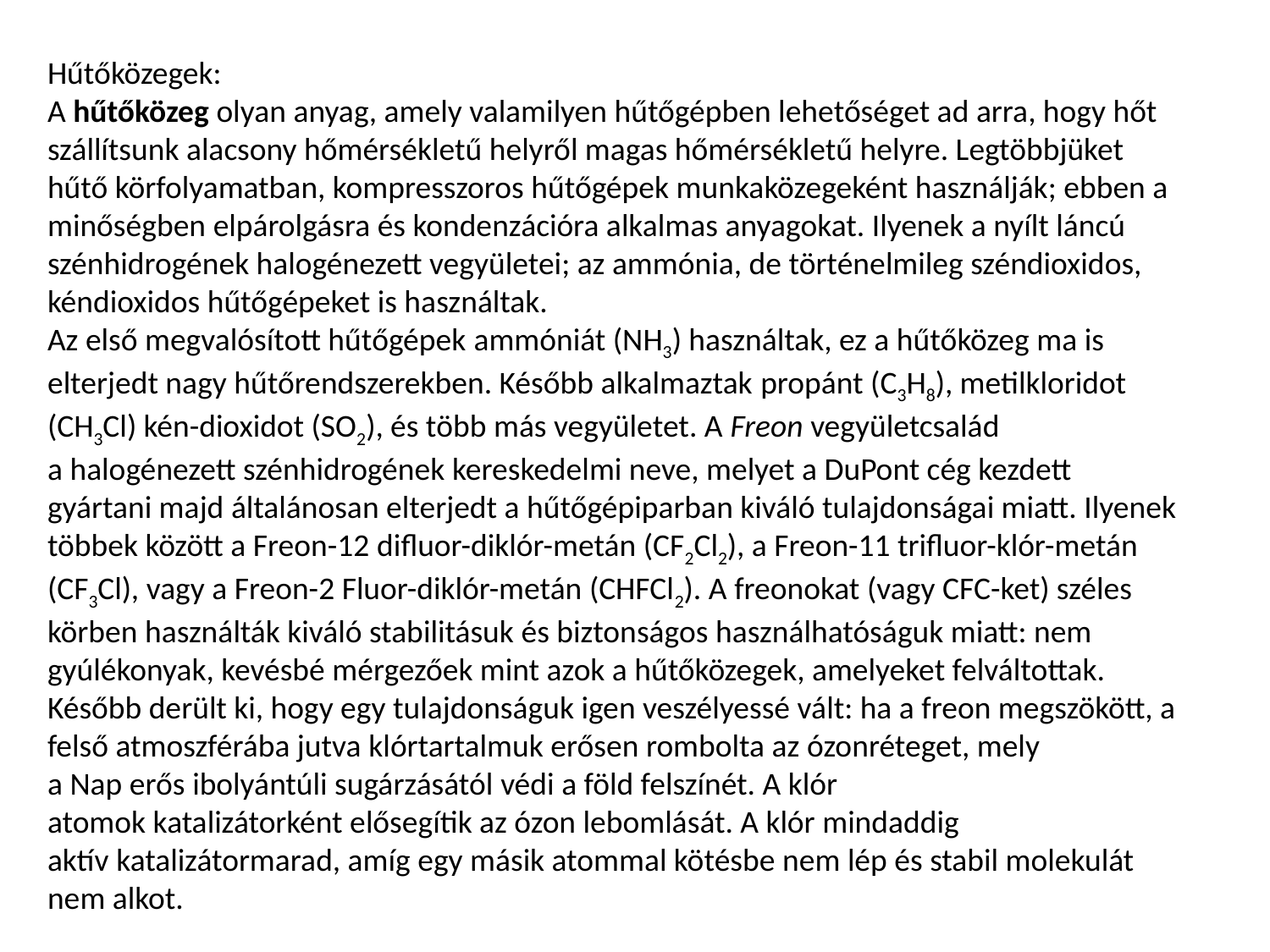

Hűtőközegek:
A hűtőközeg olyan anyag, amely valamilyen hűtőgépben lehetőséget ad arra, hogy hőt szállítsunk alacsony hőmérsékletű helyről magas hőmérsékletű helyre. Legtöbbjüket hűtő körfolyamatban, kompresszoros hűtőgépek munkaközegeként használják; ebben a minőségben elpárolgásra és kondenzációra alkalmas anyagokat. Ilyenek a nyílt láncú szénhidrogének halogénezett vegyületei; az ammónia, de történelmileg széndioxidos, kéndioxidos hűtőgépeket is használtak.
Az első megvalósított hűtőgépek ammóniát (NH3) használtak, ez a hűtőközeg ma is elterjedt nagy hűtőrendszerekben. Később alkalmaztak propánt (C3H8), metilkloridot (CH3Cl) kén-dioxidot (SO2), és több más vegyületet. A Freon vegyületcsalád a halogénezett szénhidrogének kereskedelmi neve, melyet a DuPont cég kezdett gyártani majd általánosan elterjedt a hűtőgépiparban kiváló tulajdonságai miatt. Ilyenek többek között a Freon-12 difluor-diklór-metán (CF2Cl2), a Freon-11 trifluor-klór-metán (CF3Cl), vagy a Freon-2 Fluor-diklór-metán (CHFCl2). A freonokat (vagy CFC-ket) széles körben használták kiváló stabilitásuk és biztonságos használhatóságuk miatt: nem gyúlékonyak, kevésbé mérgezőek mint azok a hűtőközegek, amelyeket felváltottak. Később derült ki, hogy egy tulajdonságuk igen veszélyessé vált: ha a freon megszökött, a felső atmoszférába jutva klórtartalmuk erősen rombolta az ózonréteget, mely a Nap erős ibolyántúli sugárzásától védi a föld felszínét. A klór atomok katalizátorként elősegítik az ózon lebomlását. A klór mindaddig aktív katalizátormarad, amíg egy másik atommal kötésbe nem lép és stabil molekulát nem alkot.